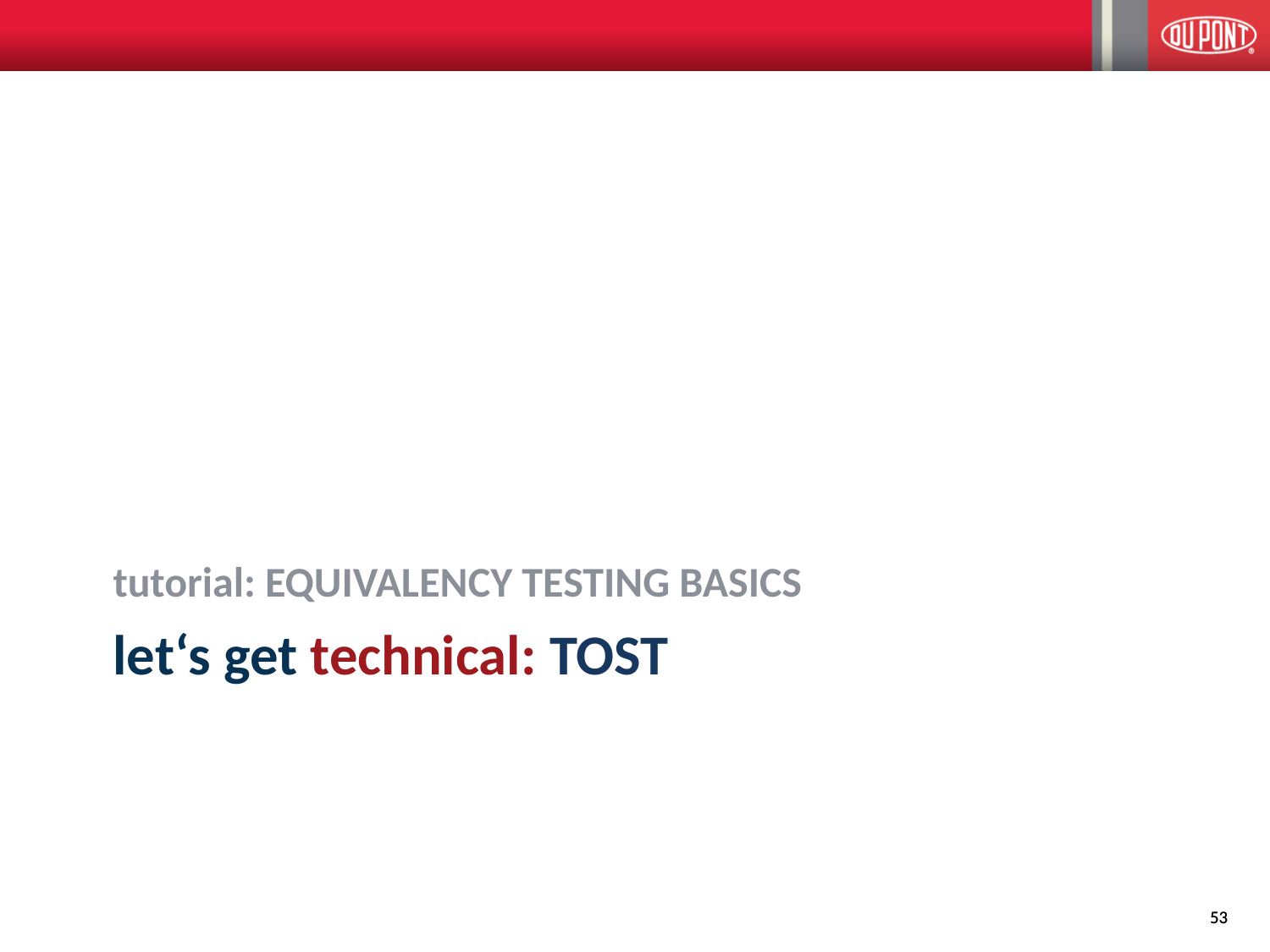

tutorial: EQUIVALENCY TESTING BASICS
# let‘s get technical: TOST